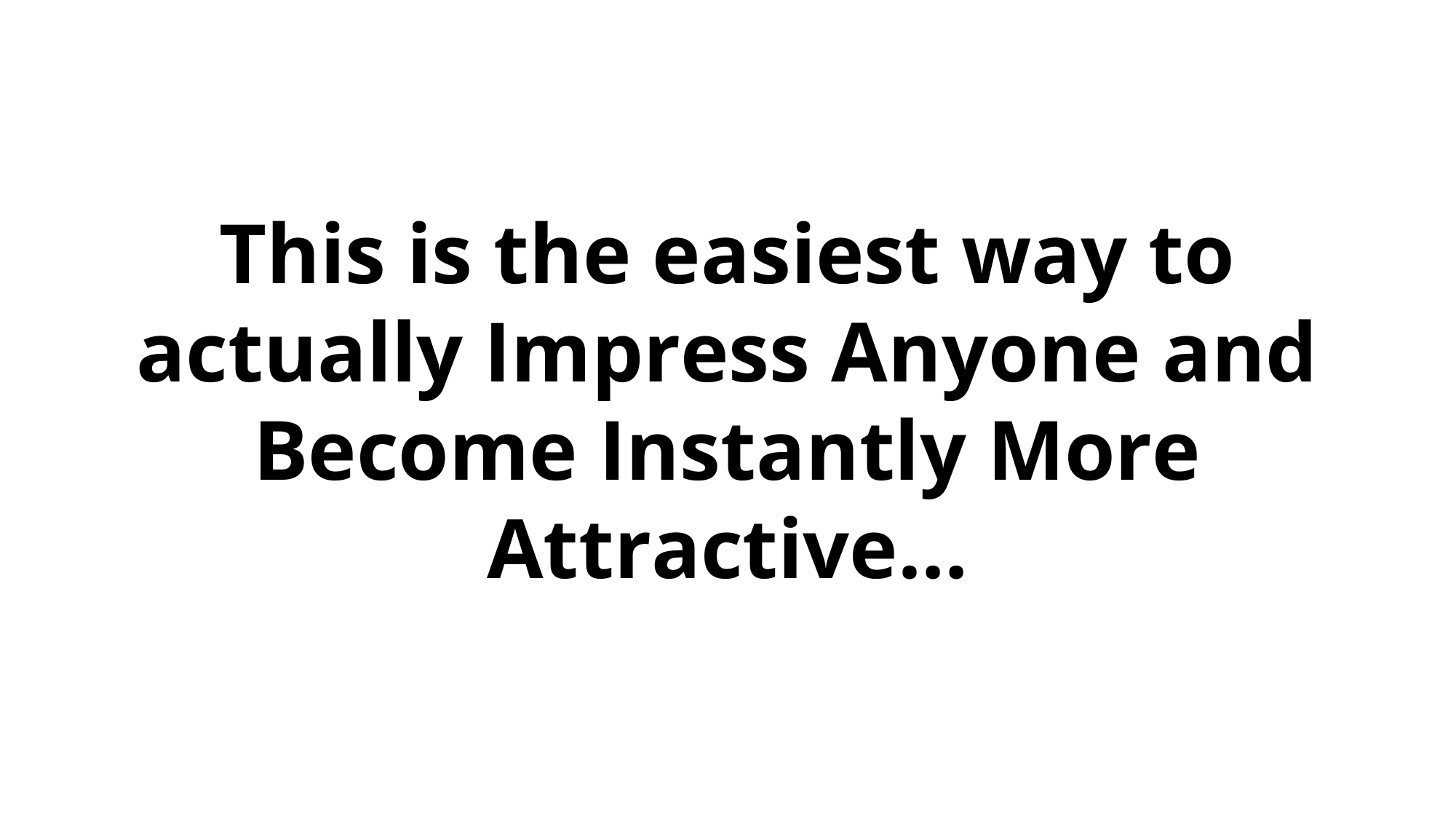

This is the easiest way to actually Impress Anyone and Become Instantly More Attractive…